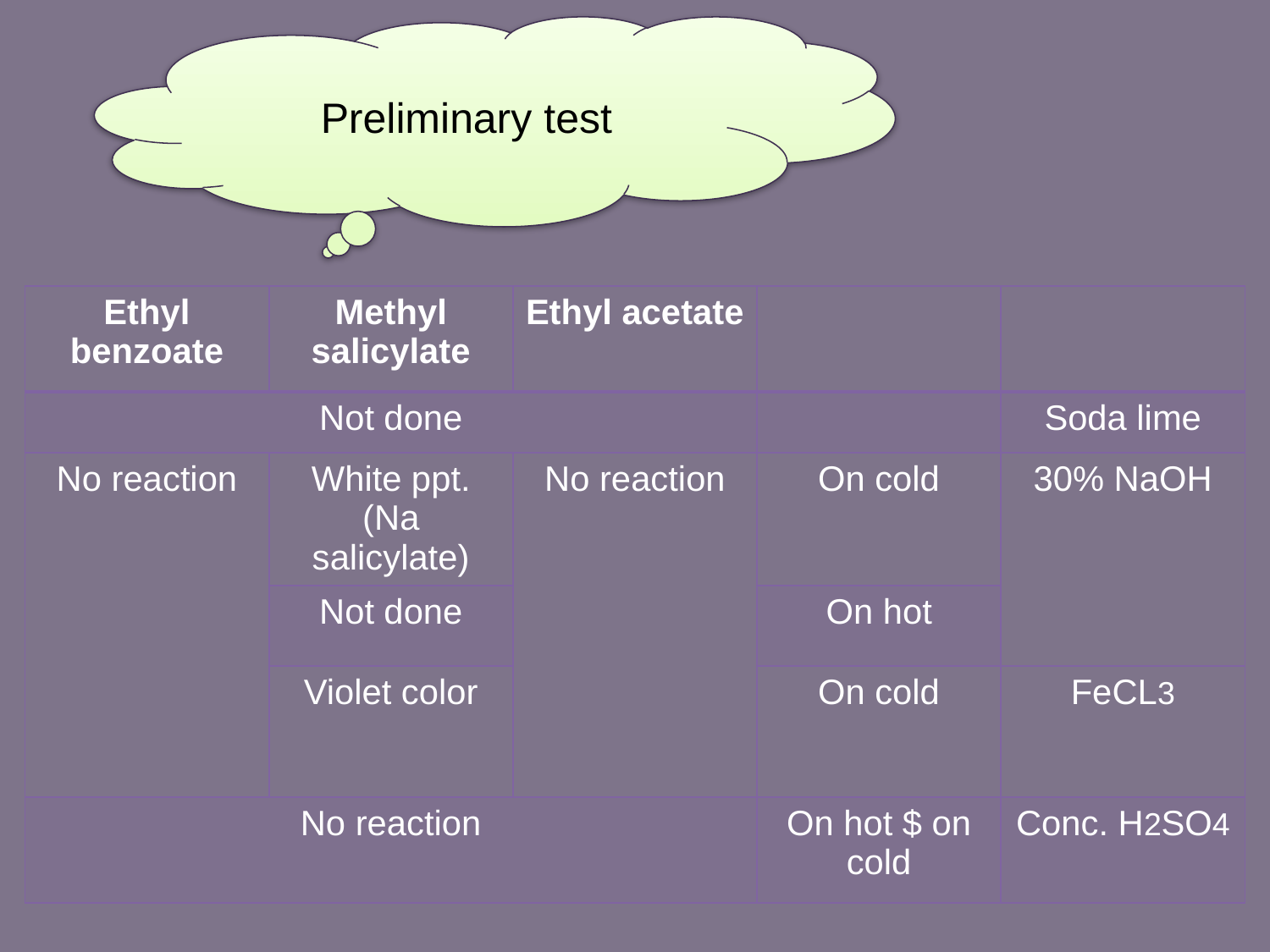

Preliminary test
| Ethyl benzoate | Methyl salicylate | Ethyl acetate |  |  |
| --- | --- | --- | --- | --- |
| Not done |  |  |  | Soda lime |
| No reaction | White ppt. (Na salicylate) | No reaction | On cold | 30% NaOH |
|  | Not done |  | On hot |  |
|  | Violet color |  | On cold | FeCL3 |
| No reaction |  |  | On hot $ on cold | Conc. H2SO4 |